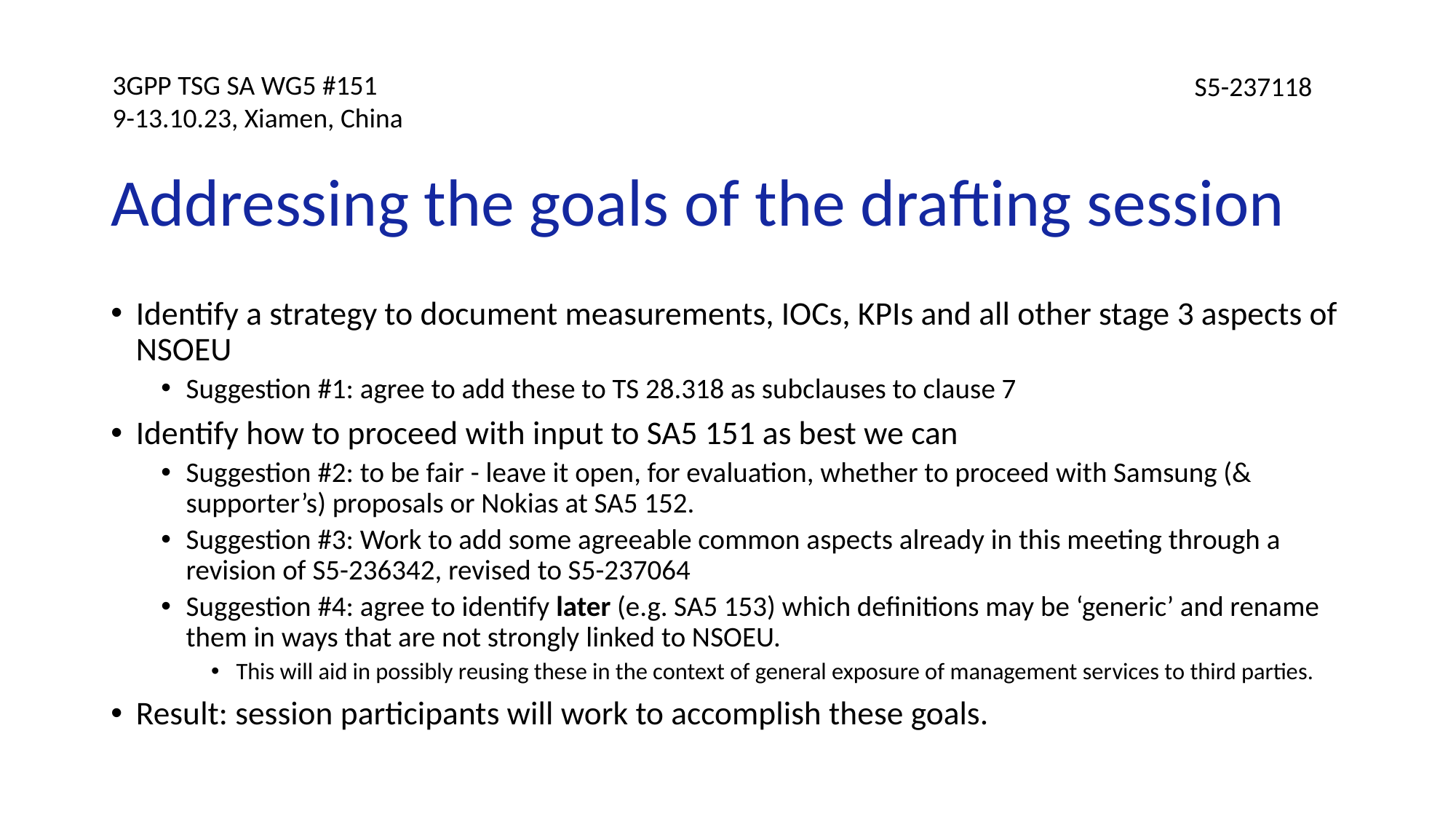

# Addressing the goals of the drafting session
Identify a strategy to document measurements, IOCs, KPIs and all other stage 3 aspects of NSOEU
Suggestion #1: agree to add these to TS 28.318 as subclauses to clause 7
Identify how to proceed with input to SA5 151 as best we can
Suggestion #2: to be fair - leave it open, for evaluation, whether to proceed with Samsung (& supporter’s) proposals or Nokias at SA5 152.
Suggestion #3: Work to add some agreeable common aspects already in this meeting through a revision of S5-236342, revised to S5-237064
Suggestion #4: agree to identify later (e.g. SA5 153) which definitions may be ‘generic’ and rename them in ways that are not strongly linked to NSOEU.
This will aid in possibly reusing these in the context of general exposure of management services to third parties.
Result: session participants will work to accomplish these goals.